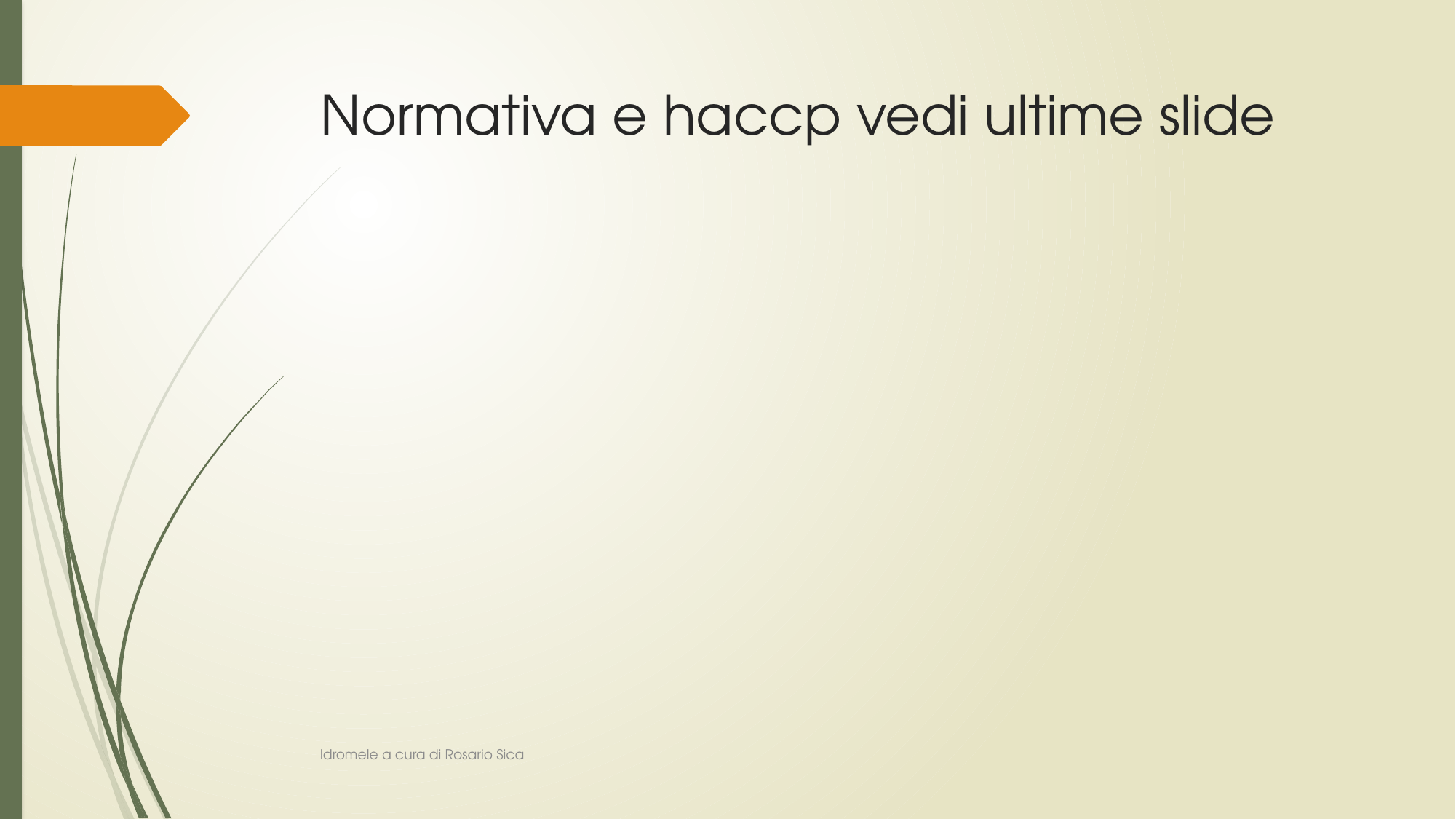

# Normativa e haccp vedi ultime slide

Idromele a cura di Rosario Sica